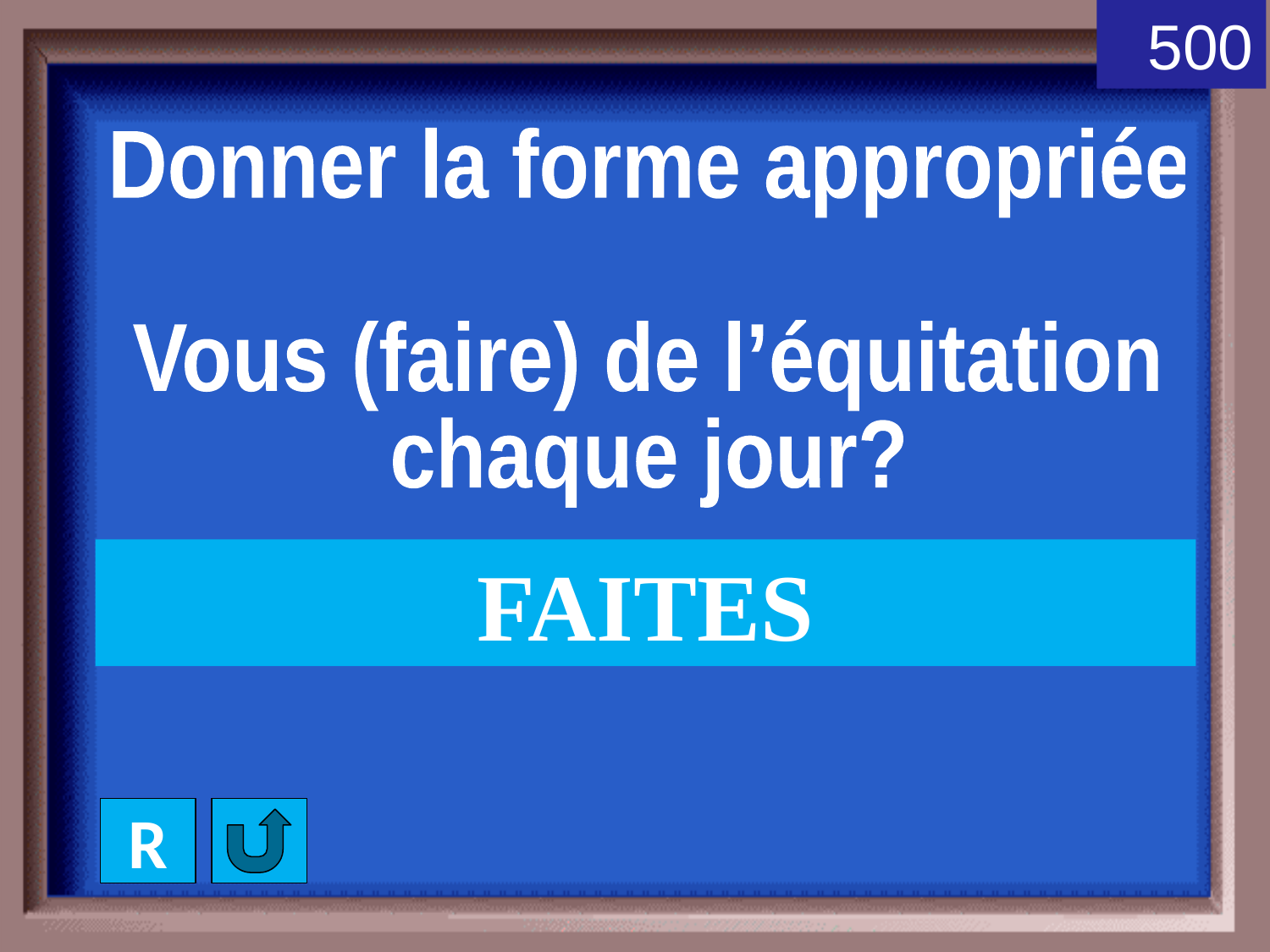

500
Donner la forme appropriée

Vous (faire) de l’équitation
chaque jour?
FAITES
R